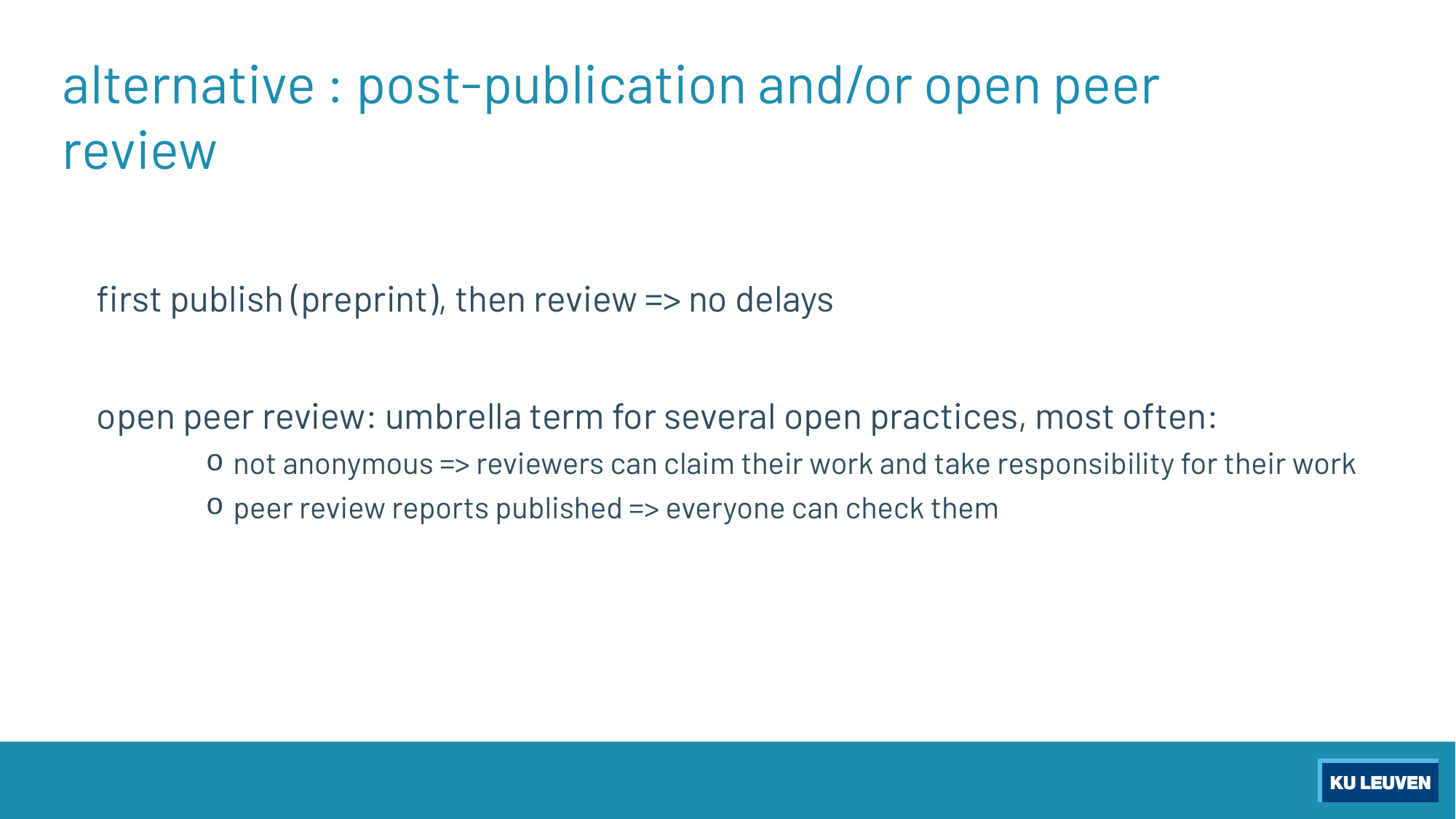

# alternative : post-publication and/or open peer review
first publish (preprint), then review => no delays

open peer review: umbrella term for several open practices, most often:
not anonymous => reviewers can claim their work and take responsibility for their work
peer review reports published => everyone can check them